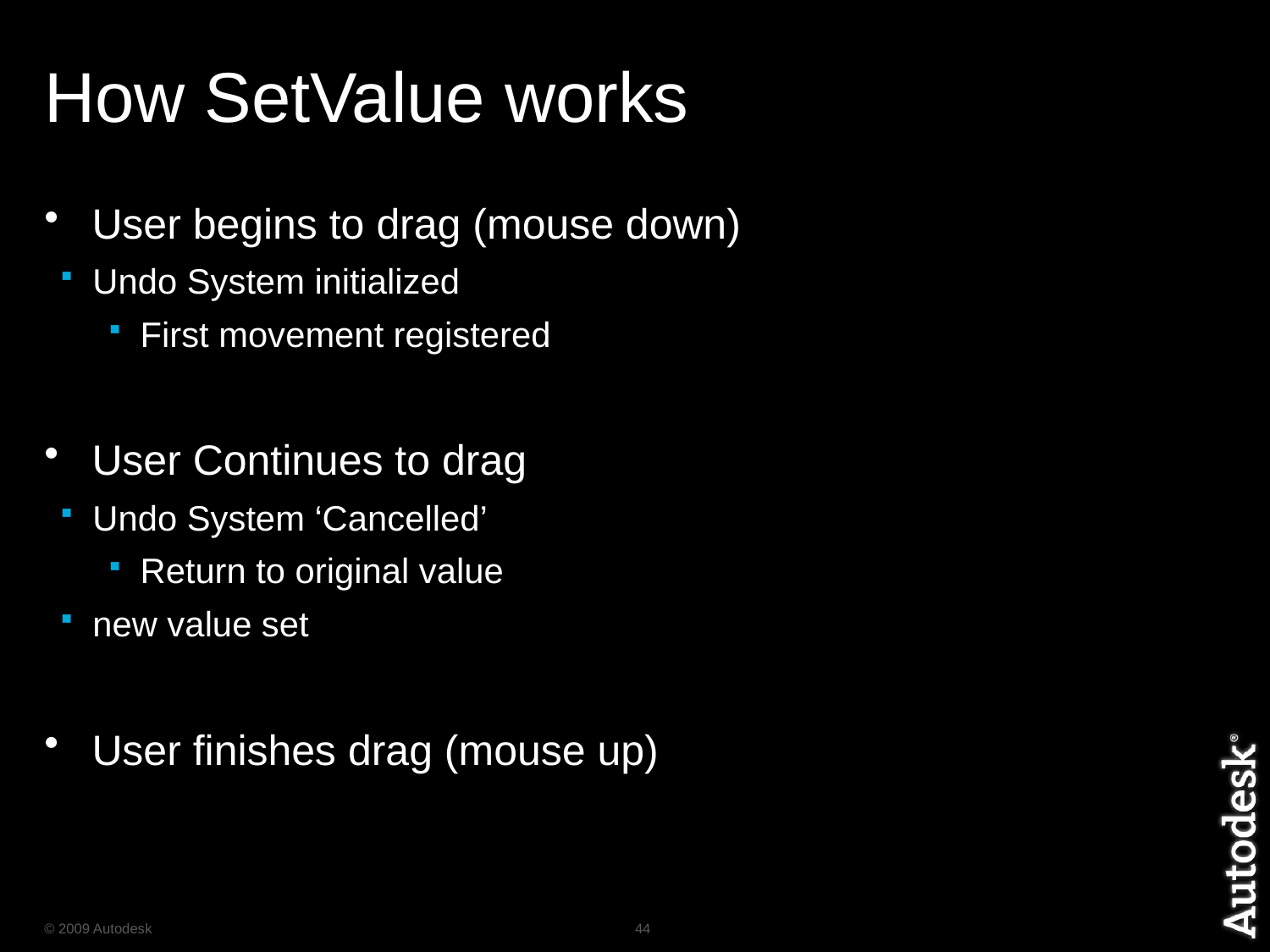

# How SetValue works
User begins to drag (mouse down)
Undo System initialized
First movement registered

User Continues to drag
Undo System ‘Cancelled’
Return to original value
new value set

User finishes drag (mouse up)